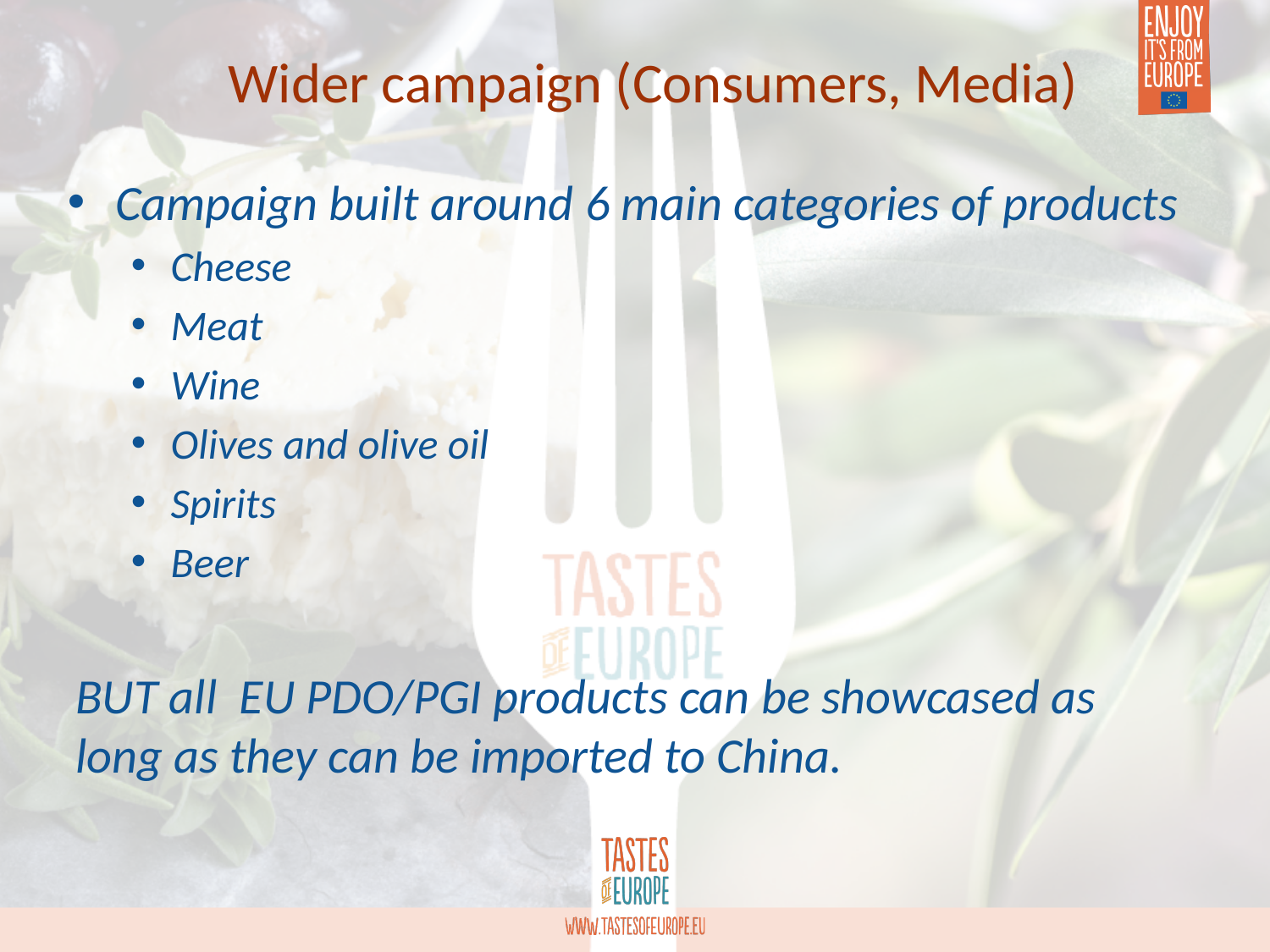

# Wider campaign (Consumers, Media)
Campaign built around 6 main categories of products
Cheese
Meat
Wine
Olives and olive oil
Spirits
Beer

BUT all  EU PDO/PGI products can be showcased as long as they can be imported to China.